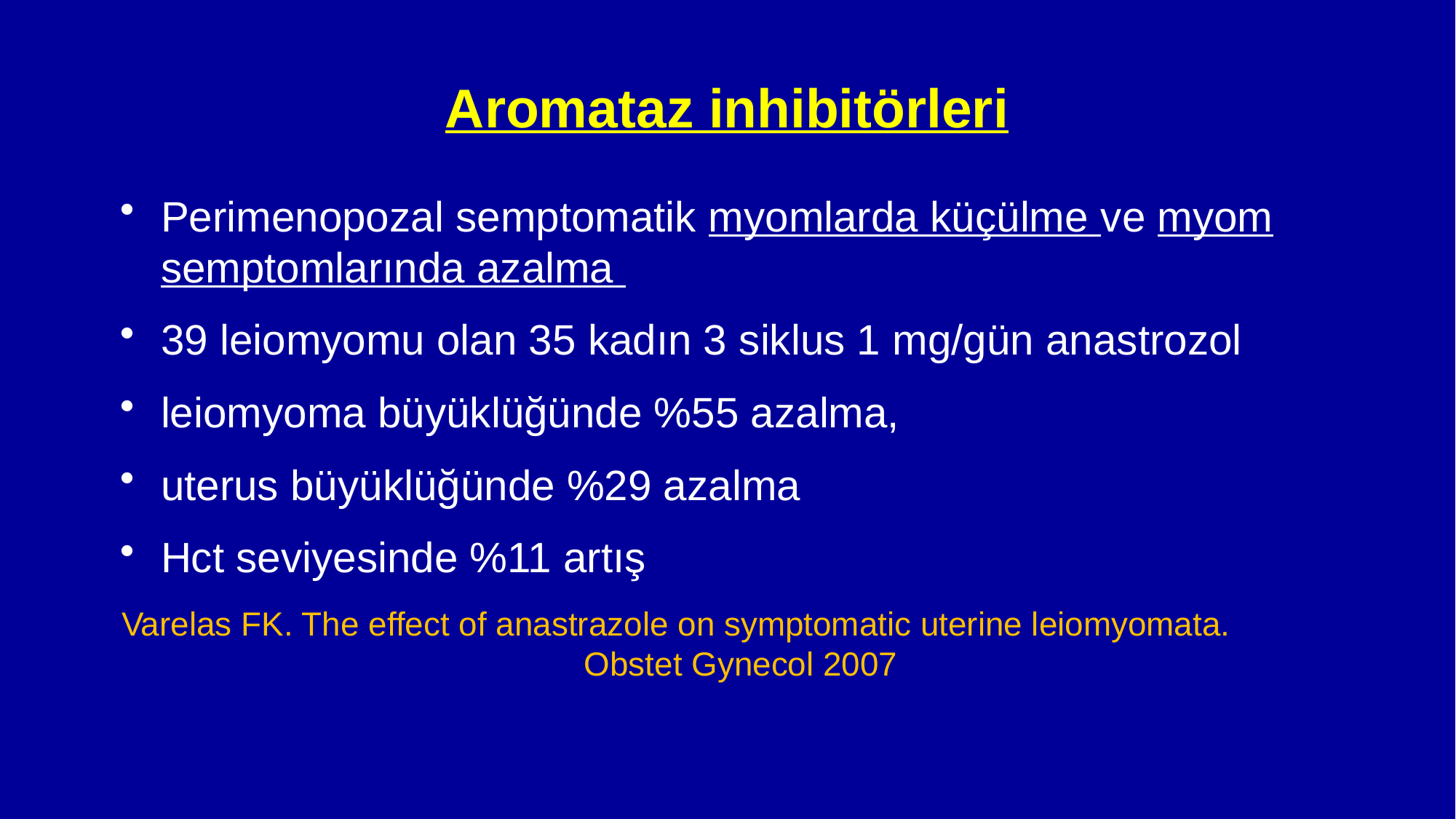

# Aromataz inhibitörleri
Perimenopozal semptomatik myomlarda küçülme ve myom semptomlarında azalma
39 leiomyomu olan 35 kadın 3 siklus 1 mg/gün anastrozol
leiomyoma büyüklüğünde %55 azalma,
uterus büyüklüğünde %29 azalma
Hct seviyesinde %11 artış
Varelas FK. The effect of anastrazole on symptomatic uterine leiomyomata.               Obstet Gynecol 2007